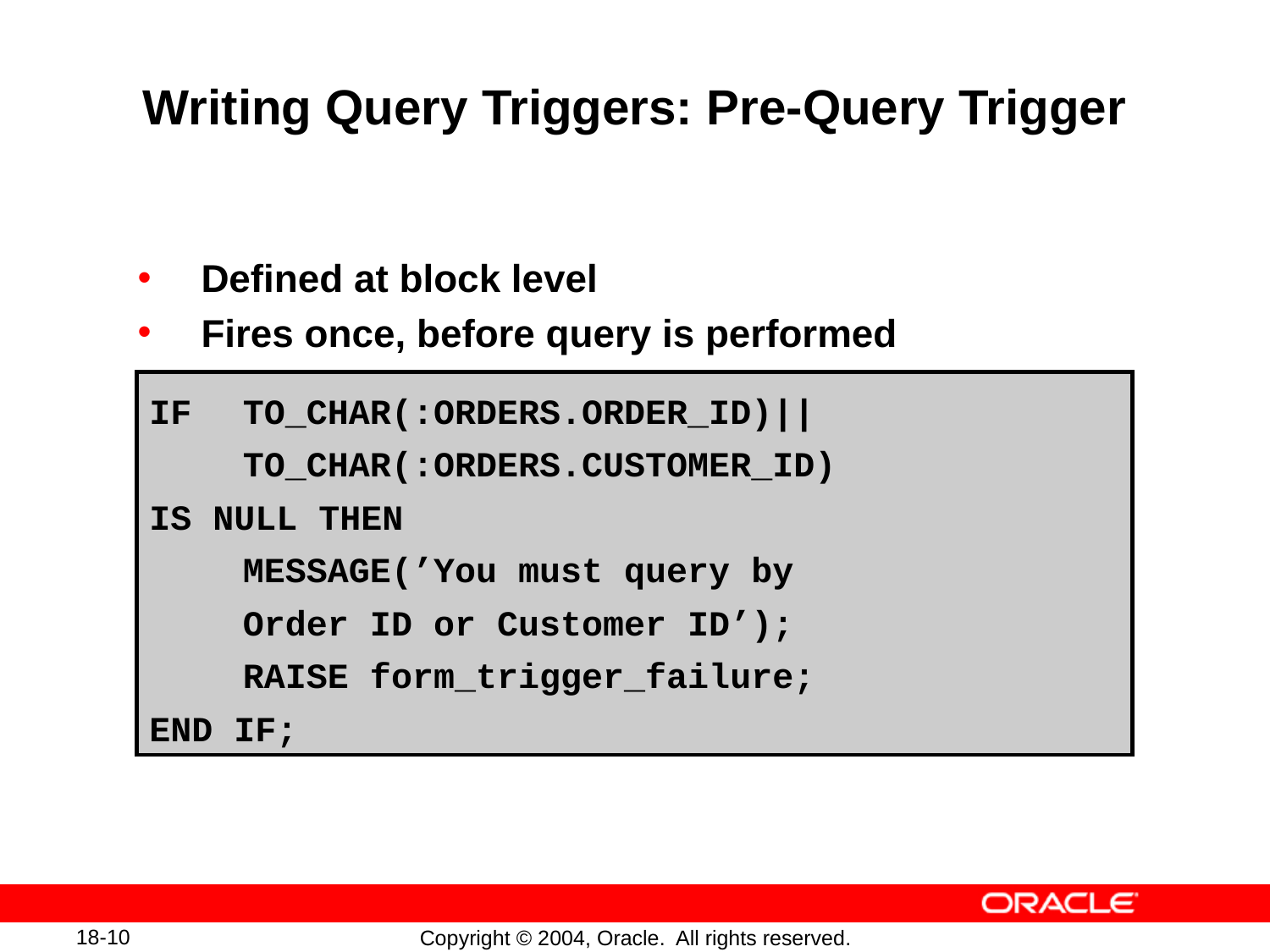

# Writing Query Triggers: Pre-Query Trigger
Defined at block level
Fires once, before query is performed
IF		TO_CHAR(:ORDERS.ORDER_ID)||
		TO_CHAR(:ORDERS.CUSTOMER_ID)
IS NULL THEN
		MESSAGE(’You must query by
		Order ID or Customer ID’);
		RAISE form_trigger_failure;
END IF;